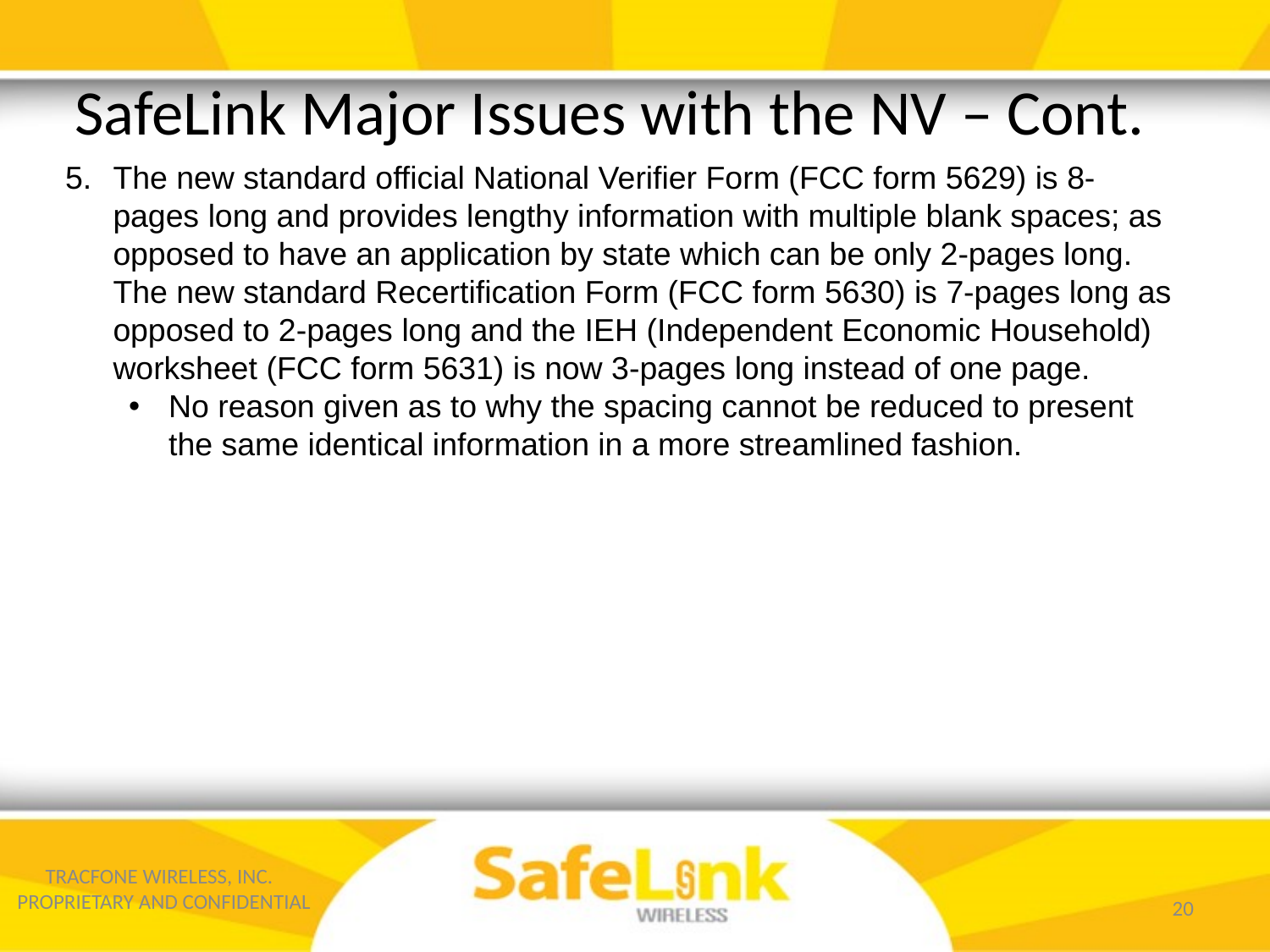

SafeLink Major Issues with the NV – Cont.
The new standard official National Verifier Form (FCC form 5629) is 8-pages long and provides lengthy information with multiple blank spaces; as  opposed to have an application by state which can be only 2-pages long.  The new standard Recertification Form (FCC form 5630) is 7-pages long as opposed to 2-pages long and the IEH (Independent Economic Household) worksheet (FCC form 5631) is now 3-pages long instead of one page.
No reason given as to why the spacing cannot be reduced to present the same identical information in a more streamlined fashion.

TRACFONE WIRELESS, INC.   PROPRIETARY AND CONFIDENTIAL
20